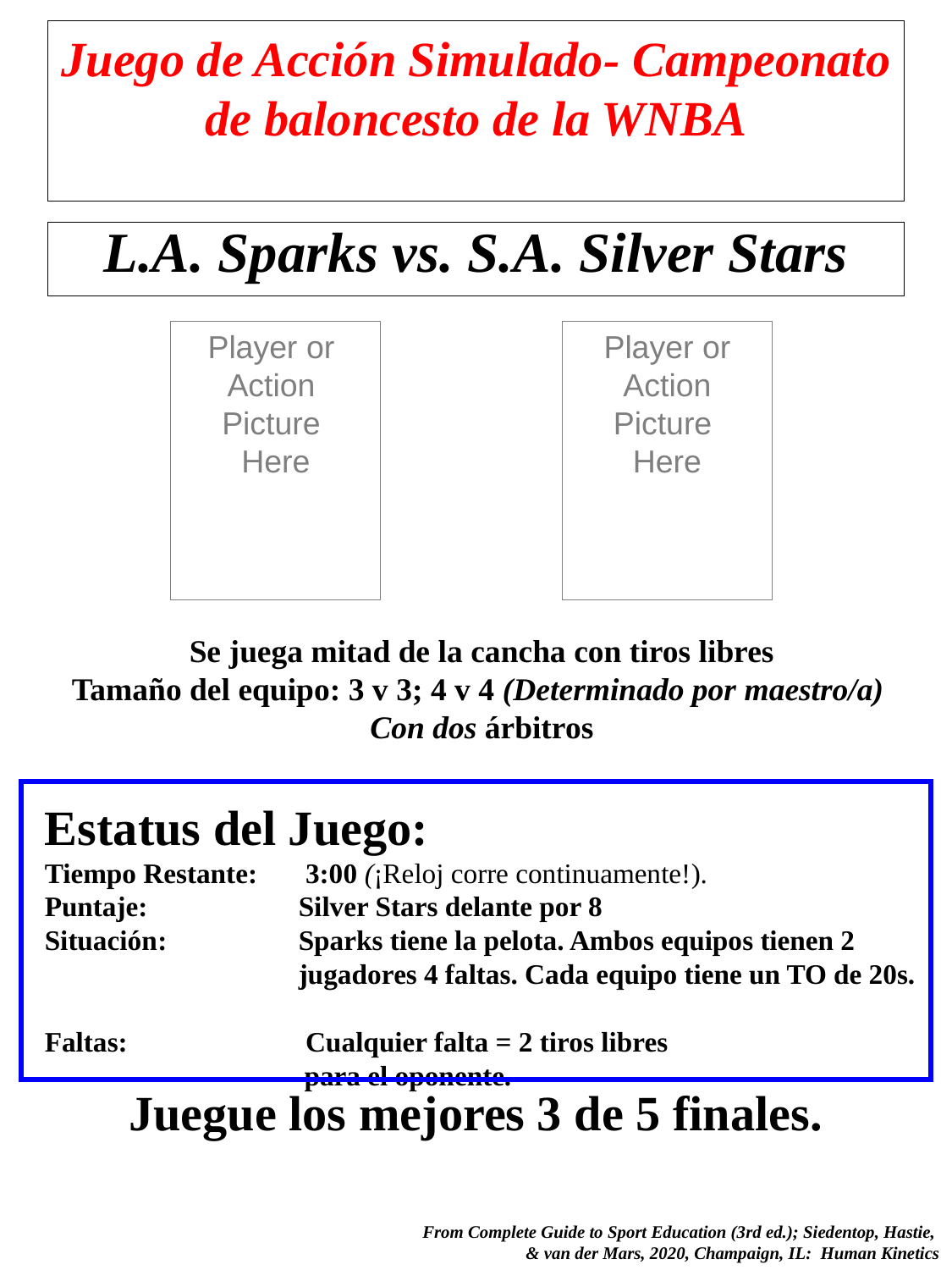

# Juego de Acción Simulado- Campeonato de baloncesto de la WNBA
L.A. Sparks vs. S.A. Silver Stars
Player or
Action
Picture
Here

Player or Action
Picture
Here

Se juega mitad de la cancha con tiros libres
Tamaño del equipo: 3 v 3; 4 v 4 (Determinado por maestro/a)
Con dos árbitros

Estatus del Juego:
Tiempo Restante: 	 3:00 (¡Reloj corre continuamente!).
Puntaje:  		Silver Stars delante por 8
Situación: 	Sparks tiene la pelota. Ambos equipos tienen 2  		jugadores 4 faltas. Cada equipo tiene un TO de 20s.
Faltas: 		 Cualquier falta = 2 tiros libres			                   para el oponente.

Juegue los mejores 3 de 5 finales.
 From Complete Guide to Sport Education (3rd ed.); Siedentop, Hastie,
& van der Mars, 2020, Champaign, IL:  Human Kinetics